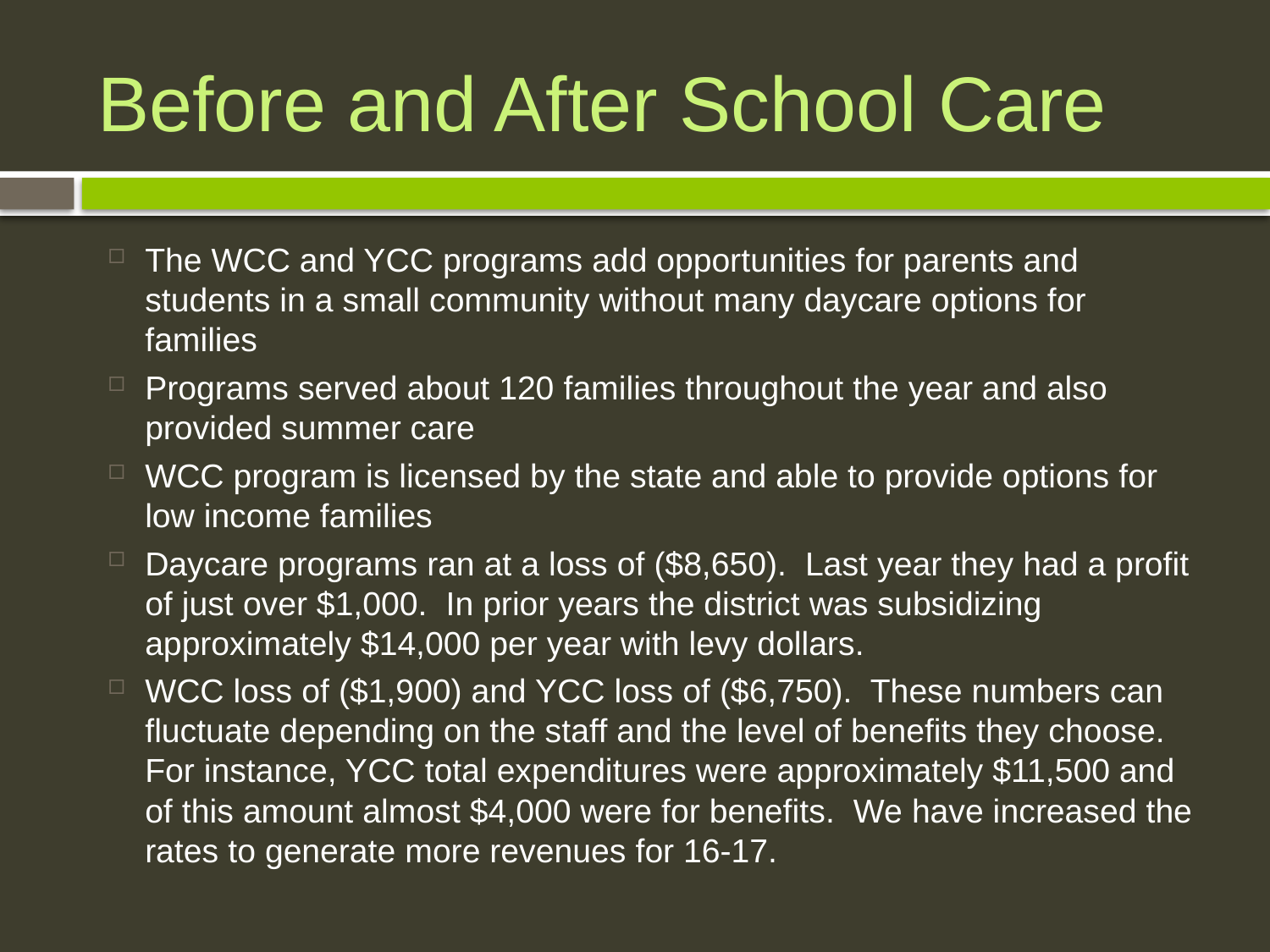

# Before and After School Care
The WCC and YCC programs add opportunities for parents and students in a small community without many daycare options for families
Programs served about 120 families throughout the year and also provided summer care
WCC program is licensed by the state and able to provide options for low income families
Daycare programs ran at a loss of ($8,650).  Last year they had a profit of just over $1,000.  In prior years the district was subsidizing approximately $14,000 per year with levy dollars.
WCC loss of ($1,900) and YCC loss of ($6,750).  These numbers can fluctuate depending on the staff and the level of benefits they choose.  For instance, YCC total expenditures were approximately $11,500 and of this amount almost $4,000 were for benefits.  We have increased the rates to generate more revenues for 16-17.